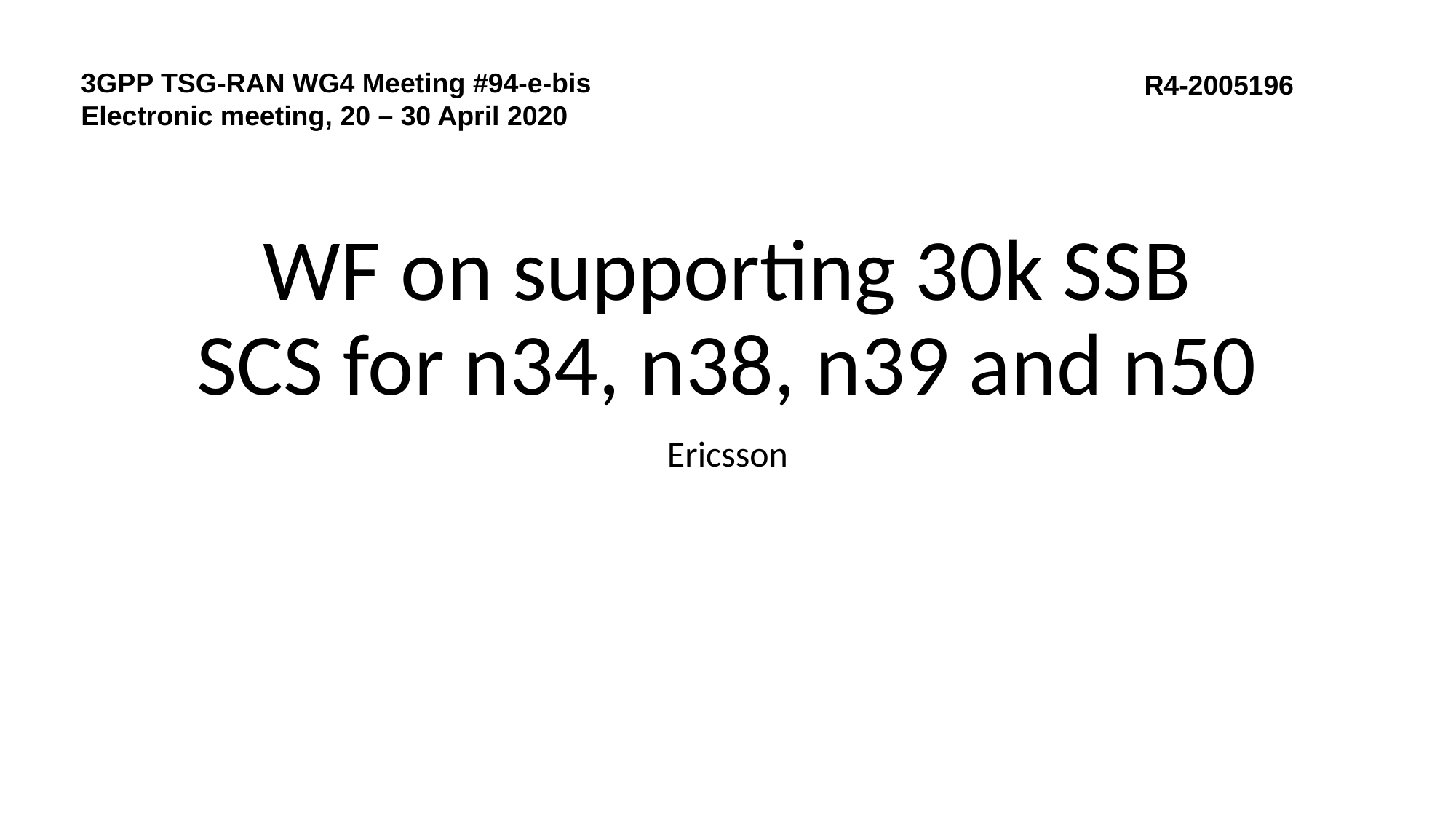

3GPP TSG-RAN WG4 Meeting #94-e-bis
Electronic meeting, 20 – 30 April 2020
R4-2005196
# WF on supporting 30k SSB SCS for n34, n38, n39 and n50
Ericsson